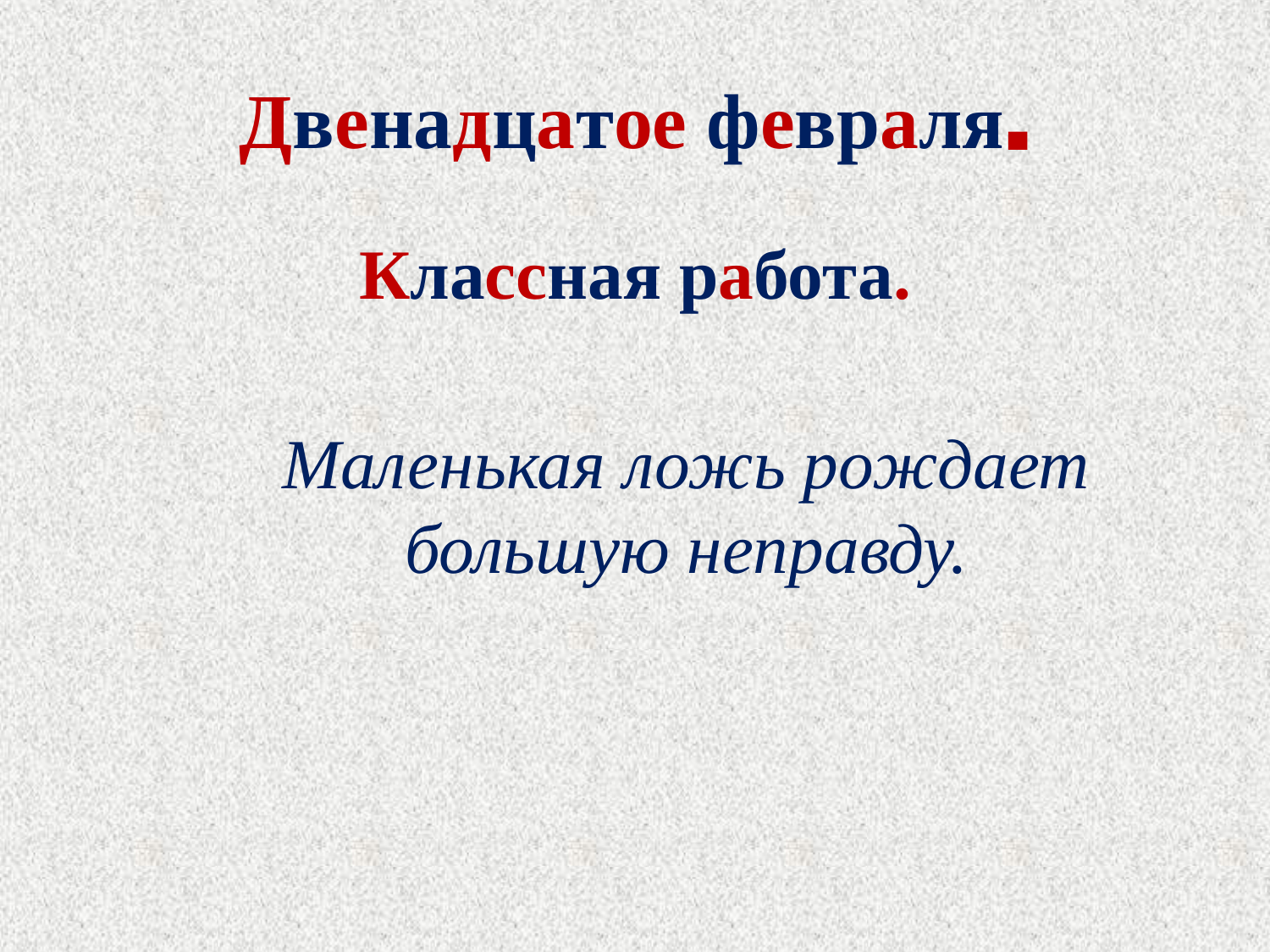

# Двенадцатое февраля.
Классная работа.

Маленькая ложь рождает большую неправду.